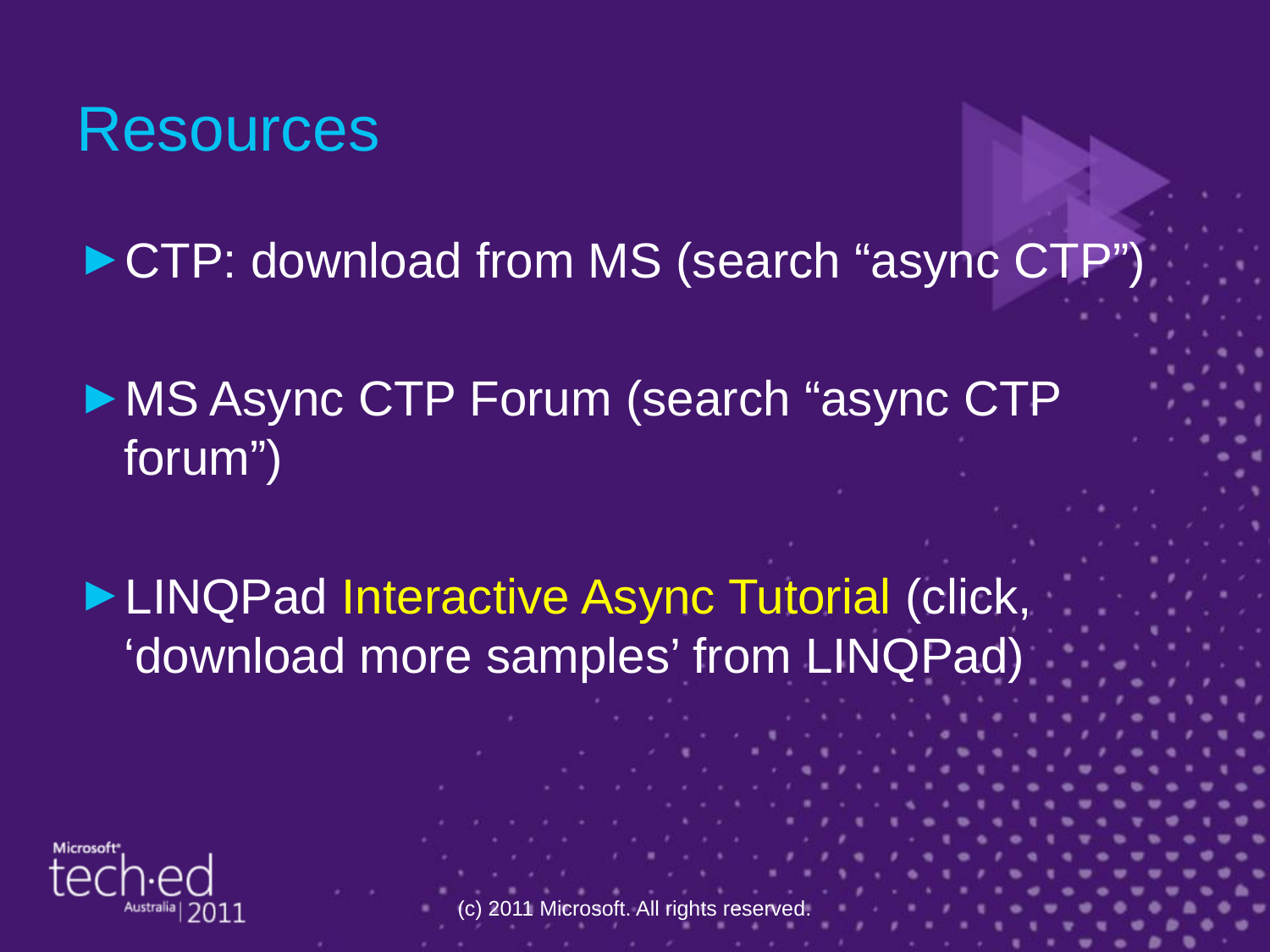

# Resources
CTP: download from MS (search “async CTP”)

MS Async CTP Forum (search “async CTP forum”)

LINQPad Interactive Async Tutorial (click, ‘download more samples’ from LINQPad)

(c) 2011 Microsoft. All rights reserved.